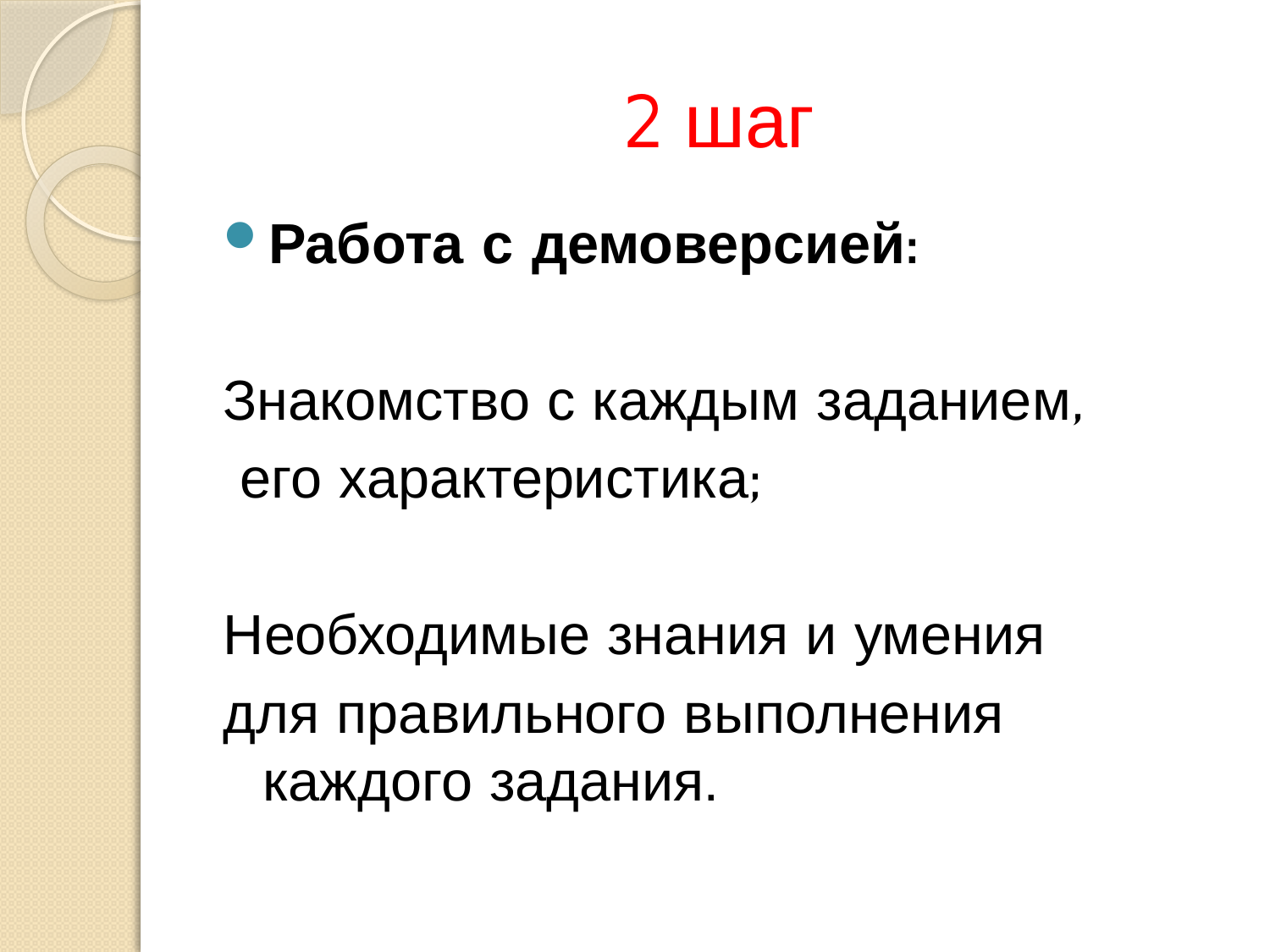

# 2 шаг
Работа с демоверсией:

Знакомство с каждым заданием,
 его характеристика;

Необходимые знания и умения
для правильного выполнения каждого задания.